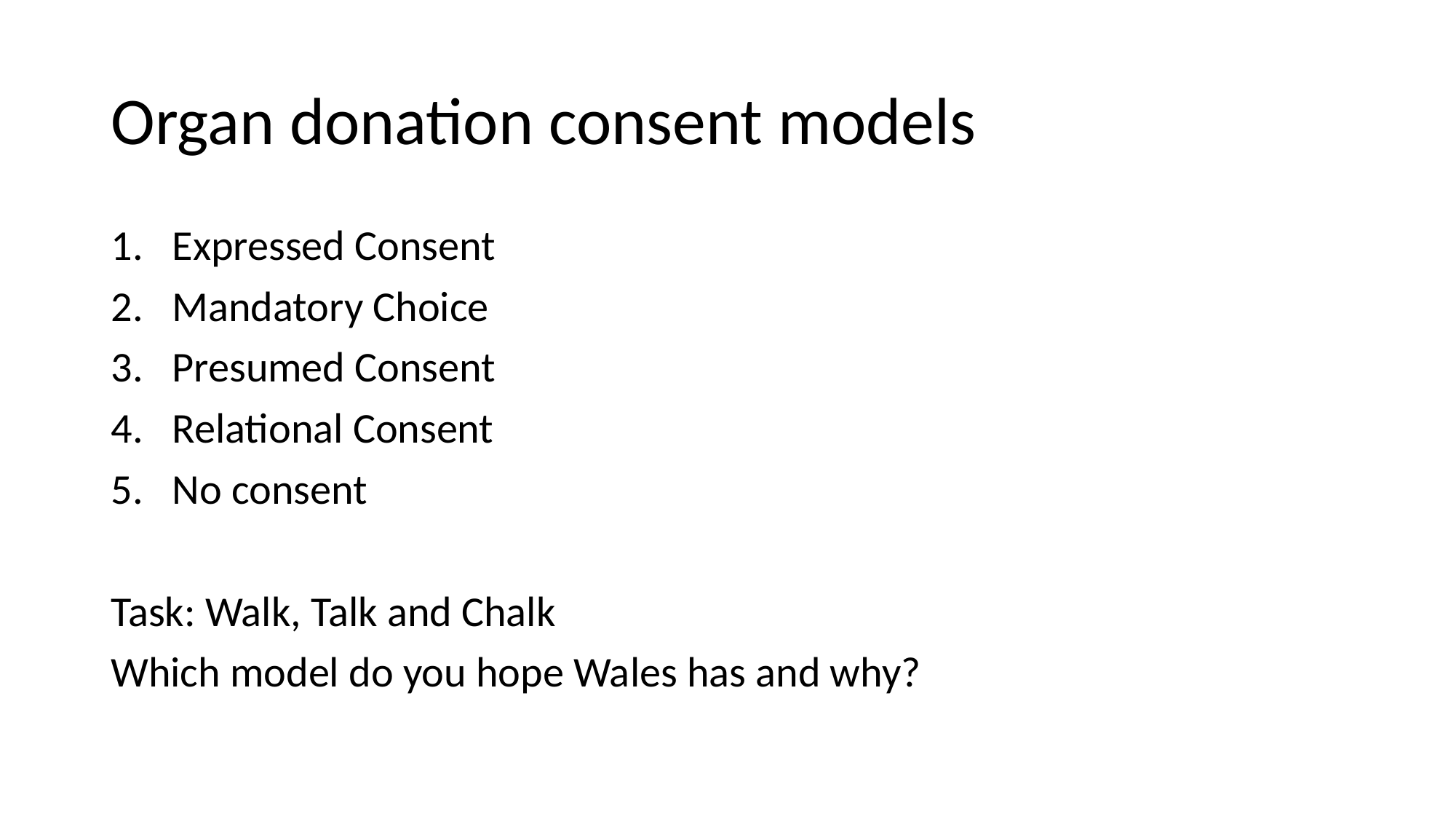

# Organ donation consent models
Expressed Consent
Mandatory Choice
Presumed Consent
Relational Consent
No consent

Task: Walk, Talk and Chalk
Which model do you hope Wales has and why?